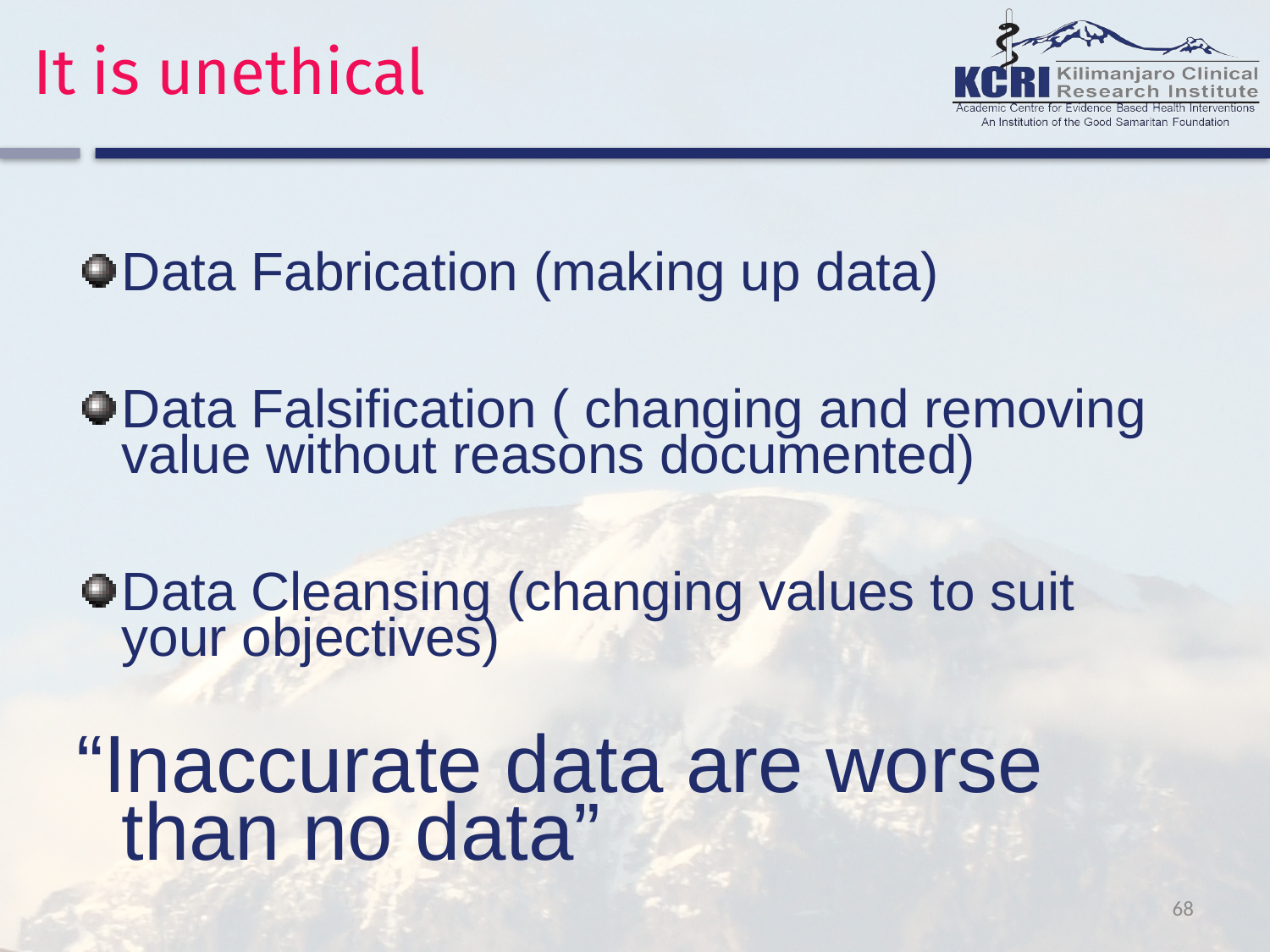

# It is unethical

Data Fabrication (making up data)

Data Falsification ( changing and removing value without reasons documented)

Data Cleansing (changing values to suit your objectives)

“Inaccurate data are worse than no data”

68